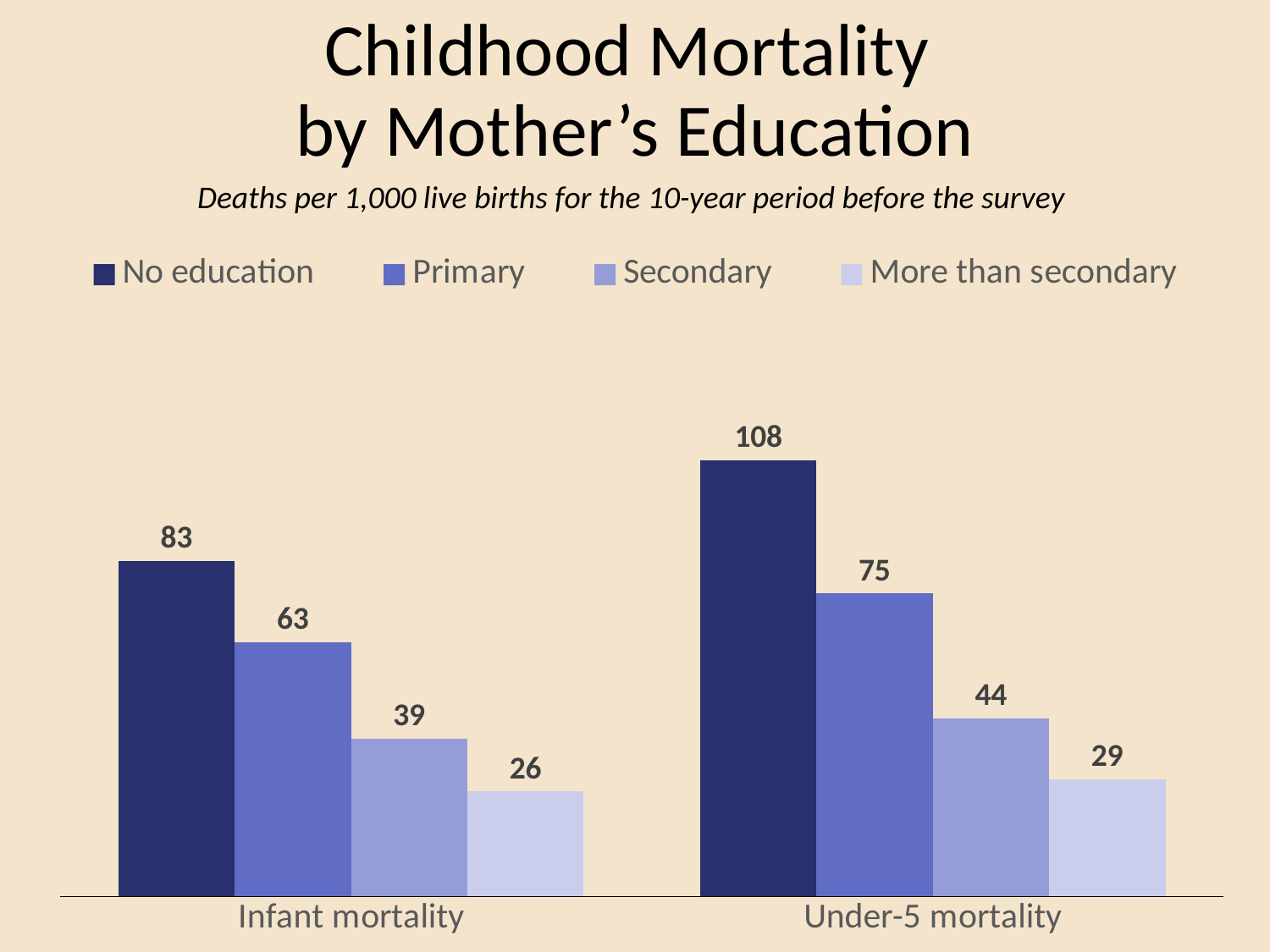

# Childhood Mortality by Mother’s Education
Deaths per 1,000 live births for the 10-year period before the survey

### Chart

| Category | No education | Primary | Secondary | More than secondary |
|---|---|---|---|---|
| Infant mortality | 83.0 | 63.0 | 39.0 | 26.0 |
| Under-5 mortality | 108.0 | 75.0 | 44.0 | 29.0 |